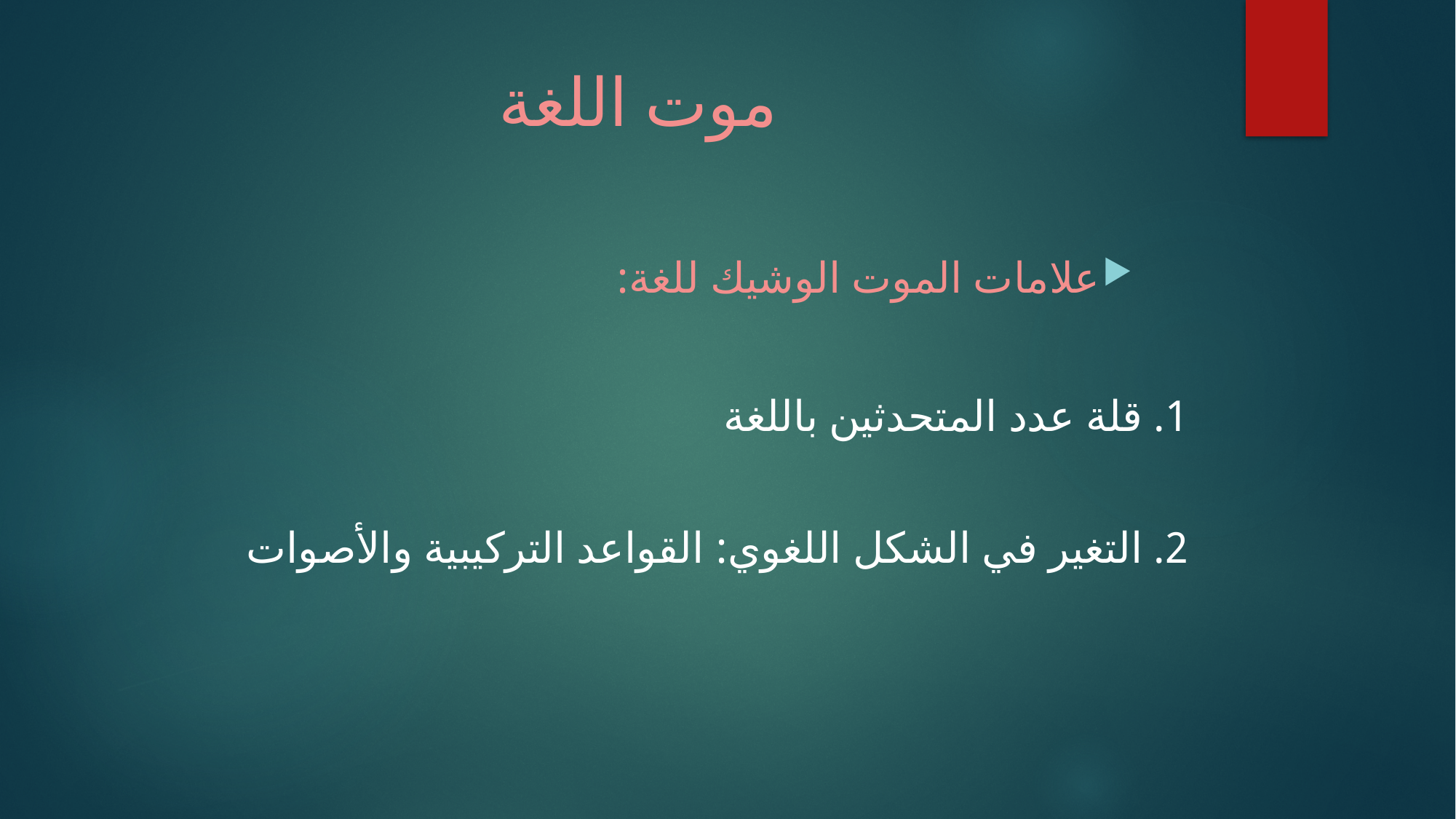

# موت اللغة
علامات الموت الوشيك للغة:

1. قلة عدد المتحدثين باللغة

2. التغير في الشكل اللغوي: القواعد التركيبية والأصوات